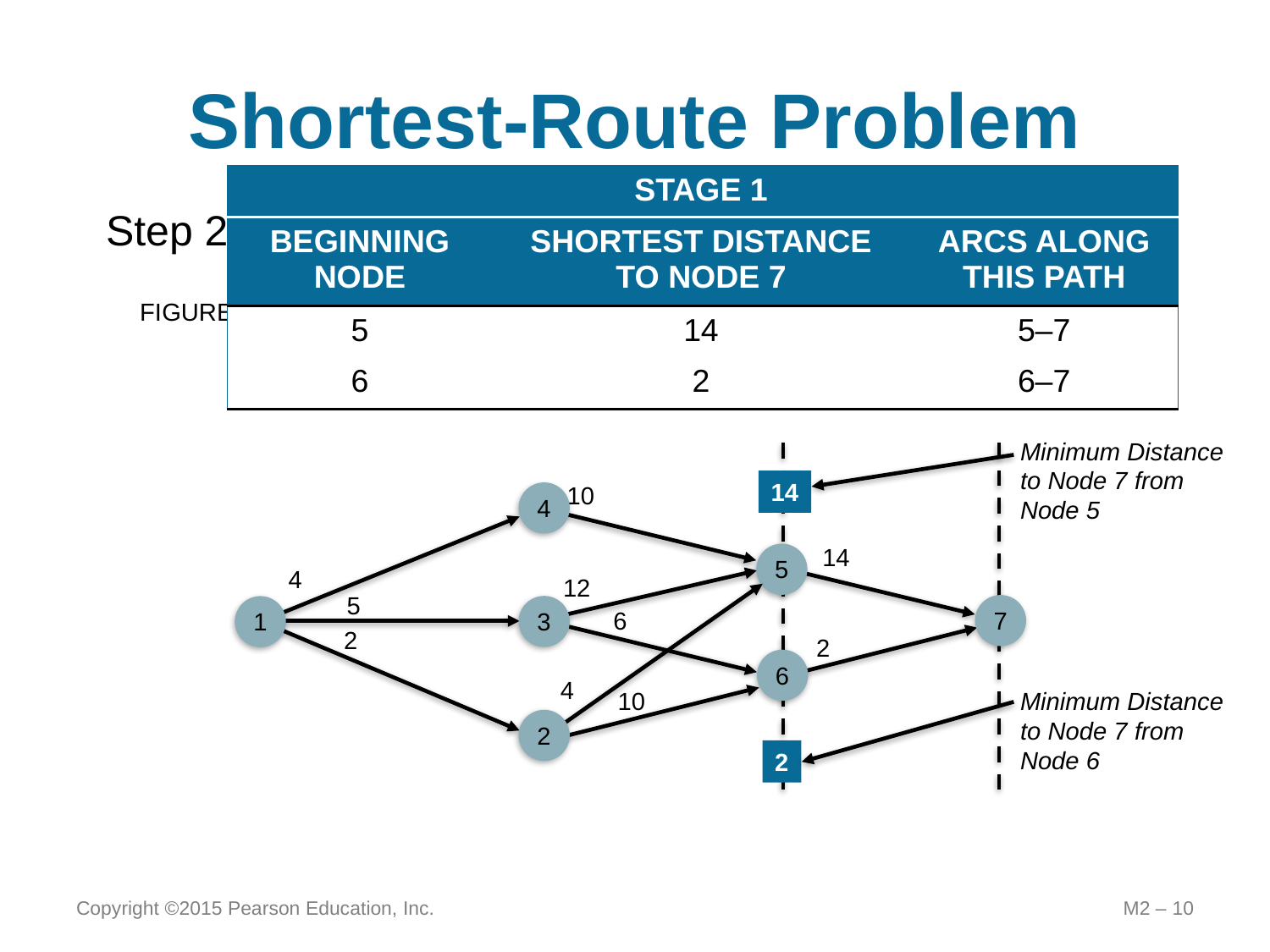

# Shortest-Route Problem
|  | STAGE 1 |  |
| --- | --- | --- |
| BEGINNING NODE | SHORTEST DISTANCE TO NODE 7 | ARCS ALONG THIS PATH |
| 5 | 14 | 5–7 |
| 6 | 2 | 6–7 |
Step 2:	Solve stage 1
FIGURE M2.3 – Solution for the One-Stage Problem
Minimum Distance
to Node 7 from
Node 5
Minimum Distance
to Node 7 from
Node 6
14
2
10

4
14

5
4
12
5

7

3

1
6
2
2

6
4
10

2
Copyright ©2015 Pearson Education, Inc.
M2 – 10